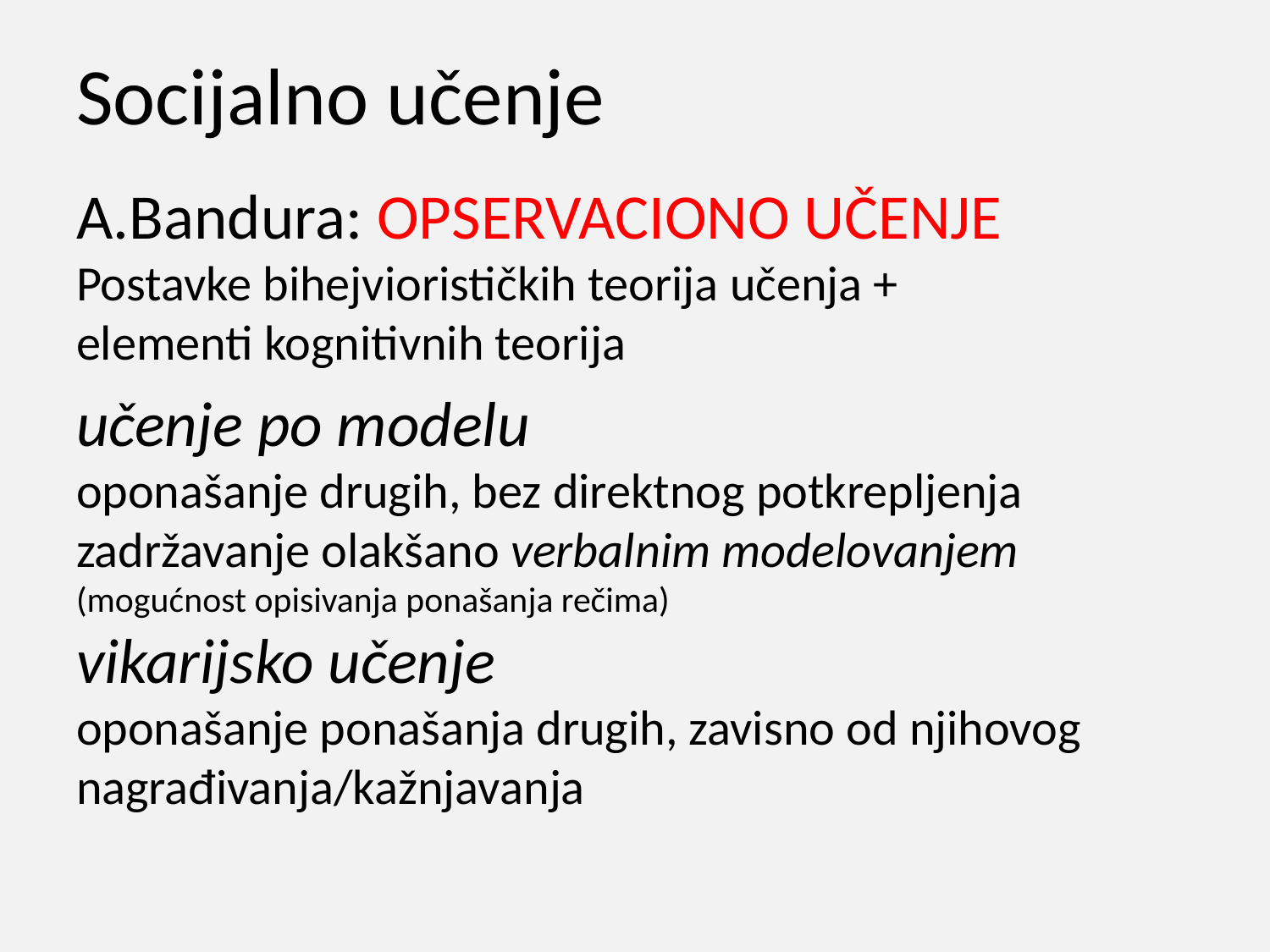

# Socijalno učenje
A.Bandura: OPSERVACIONO UČENJE
Postavke bihejviorističkih teorija učenja +
elementi kognitivnih teorija
učenje po modelu
oponašanje drugih, bez direktnog potkrepljenja
zadržavanje olakšano verbalnim modelovanjem
(mogućnost opisivanja ponašanja rečima)
vikarijsko učenje
oponašanje ponašanja drugih, zavisno od njihovog nagrađivanja/kažnjavanja